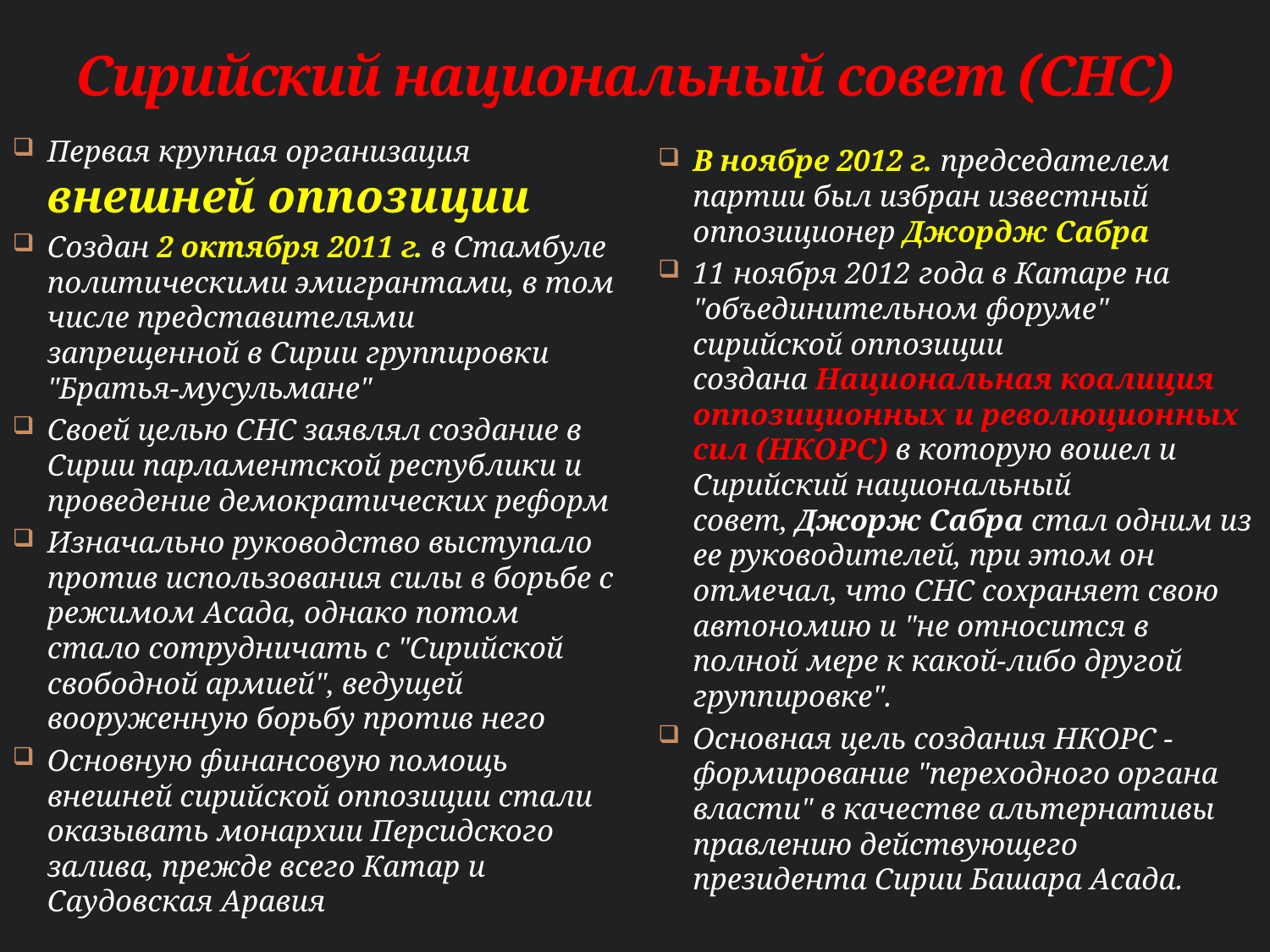

# Сирийский национальный совет (СНС)
Первая крупная организация внешней оппозиции
Создан 2 октября 2011 г. в Стамбуле политическими эмигрантами, в том числе представителями запрещенной в Сирии группировки "Братья-мусульмане"
Своей целью СНС заявлял создание в Сирии парламентской республики и проведение демократических реформ
Изначально руководство выступало против использования силы в борьбе с режимом Асада, однако потом стало сотрудничать с "Сирийской свободной армией", ведущей вооруженную борьбу против него
Основную финансовую помощь внешней сирийской оппозиции стали оказывать монархии Персидского залива, прежде всего Катар и Саудовская Аравия

В ноябре 2012 г. председателем партии был избран известный оппозиционер Джордж Сабра
11 ноября 2012 года в Катаре на "объединительном форуме" сирийской оппозиции создана Национальная коалиция оппозиционных и революционных сил (НКОРС) в которую вошел и Сирийский национальный совет, Джорж Сабра стал одним из ее руководителей, при этом он отмечал, что СНС сохраняет свою автономию и "не относится в полной мере к какой-либо другой группировке".
Основная цель создания НКОРС - формирование "переходного органа власти" в качестве альтернативы правлению действующего президента Сирии Башара Асада.